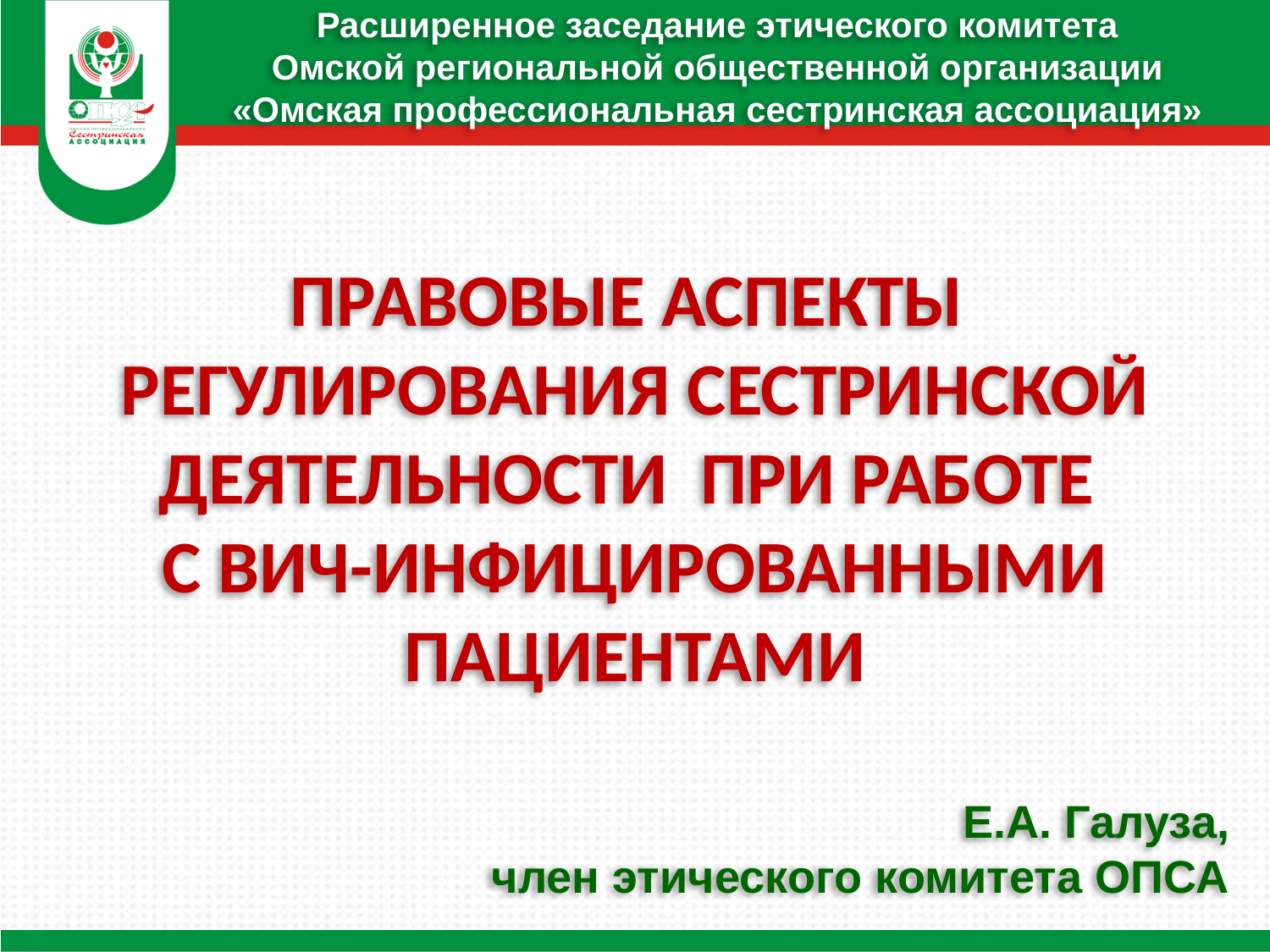

Расширенное заседание этического комитета
Омской региональной общественной организации
«Омская профессиональная сестринская ассоциация»
ПРАВОВЫЕ АСПЕКТЫ
РЕГУЛИРОВАНИЯ СЕСТРИНСКОЙ ДЕЯТЕЛЬНОСТИ  ПРИ РАБОТЕ
С ВИЧ-ИНФИЦИРОВАННЫМИ ПАЦИЕНТАМИ
Е.А. Галуза,
член этического комитета ОПСА